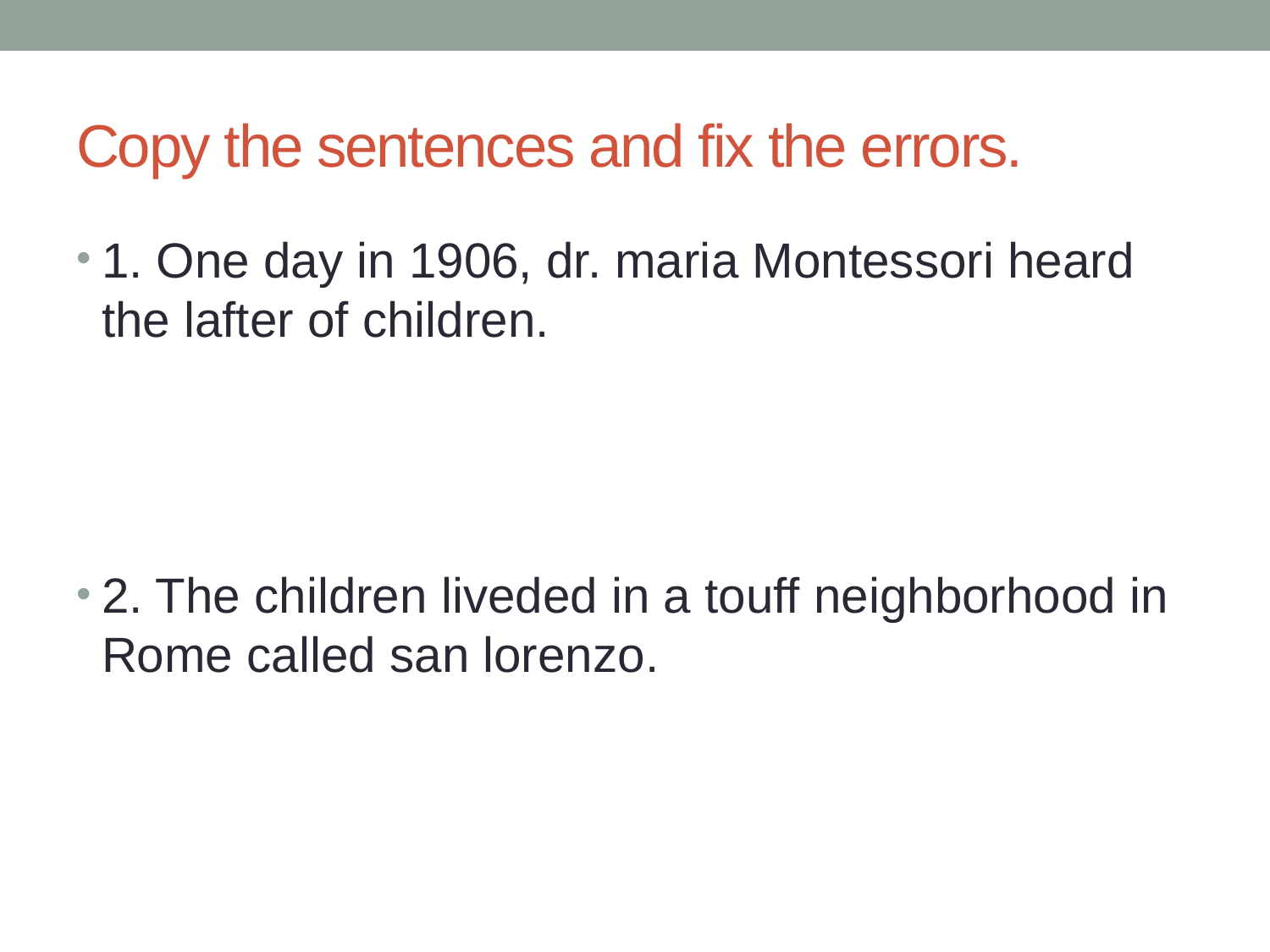

# Copy the sentences and fix the errors.
1. One day in 1906, dr. maria Montessori heard the lafter of children.

2. The children liveded in a touff neighborhood in Rome called san lorenzo.